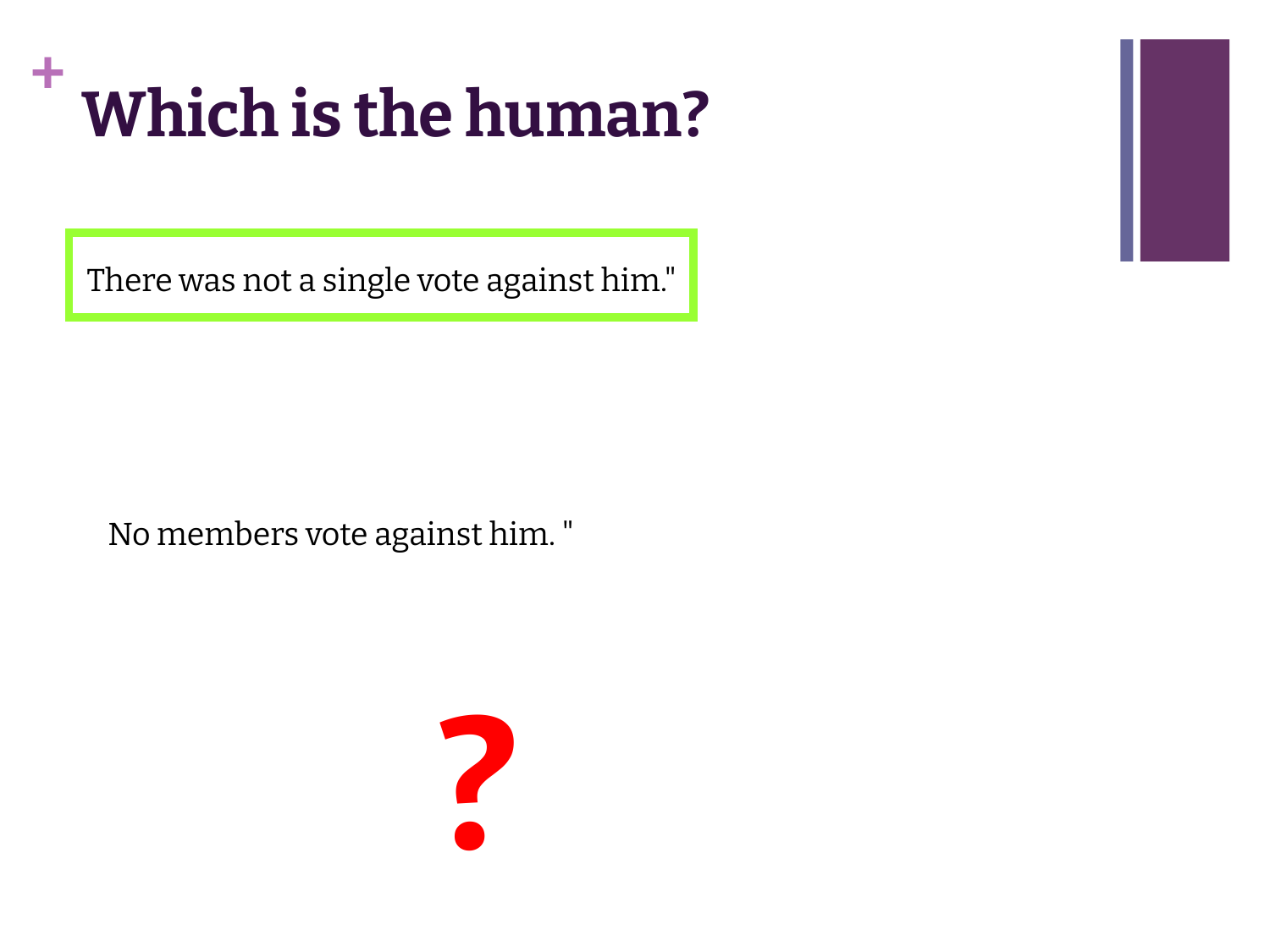

# Which is the human?

There was not a single vote against him."
No members vote against him. "
?